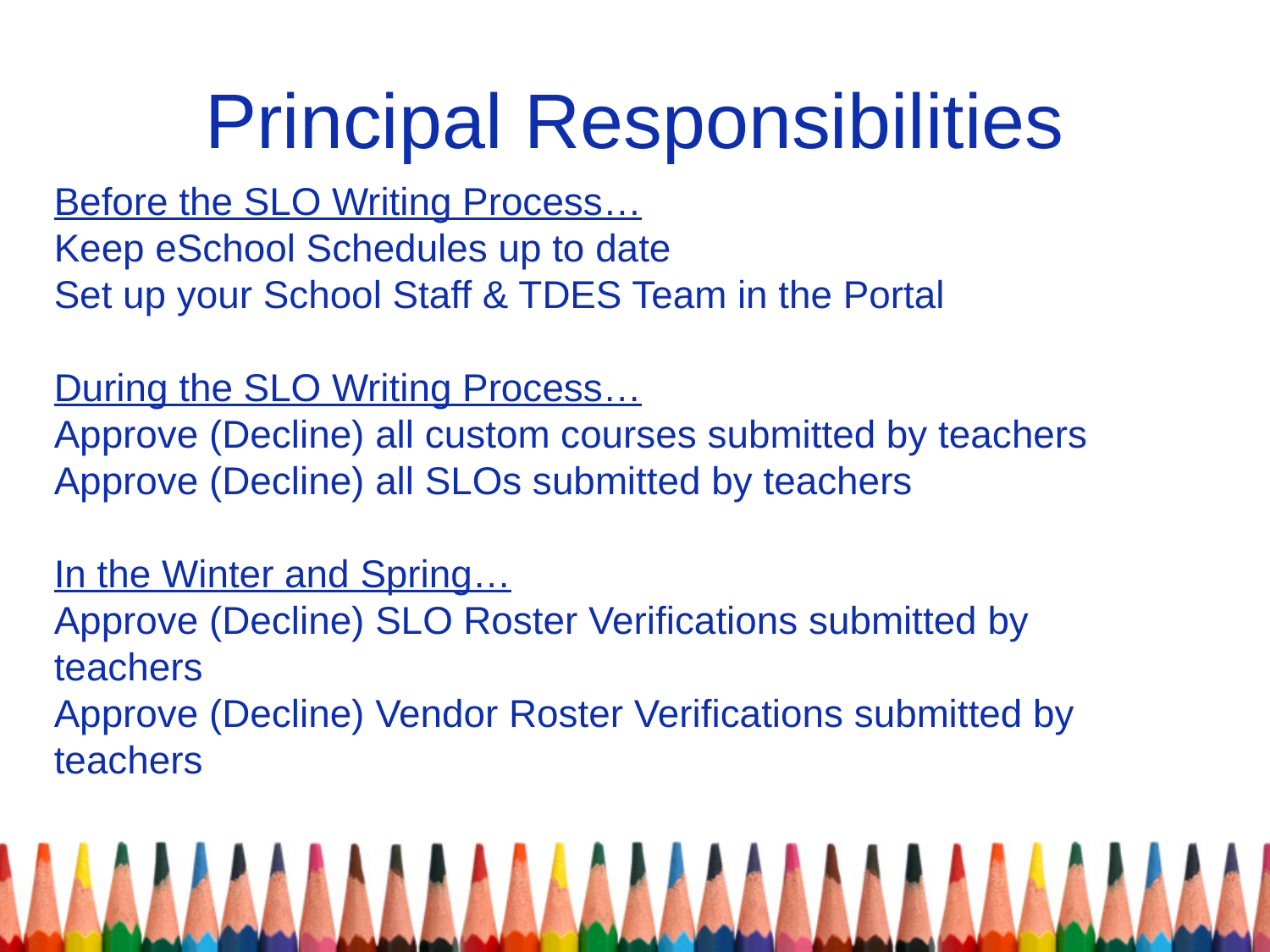

# Principal Responsibilities
Before the SLO Writing Process…
Keep eSchool Schedules up to date
Set up your School Staff & TDES Team in the Portal

During the SLO Writing Process…
Approve (Decline) all custom courses submitted by teachers
Approve (Decline) all SLOs submitted by teachers

In the Winter and Spring…
Approve (Decline) SLO Roster Verifications submitted by teachers
Approve (Decline) Vendor Roster Verifications submitted by teachers